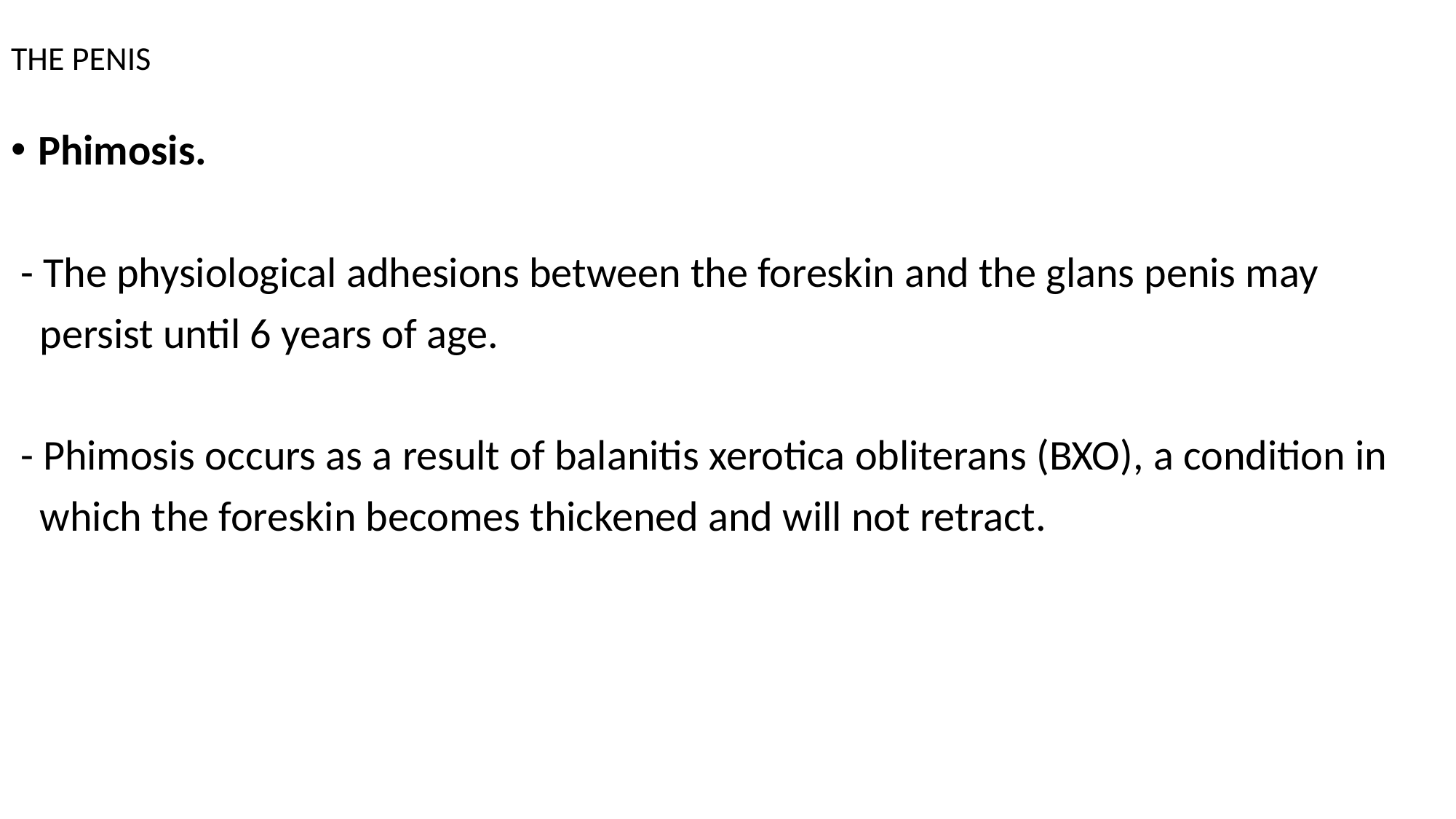

# THE PENIS
Phimosis.

 - The physiological adhesions between the foreskin and the glans penis may
   persist until 6 years of age.

 - Phimosis occurs as a result of balanitis xerotica obliterans (BXO), a condition in
   which the foreskin becomes thickened and will not retract.